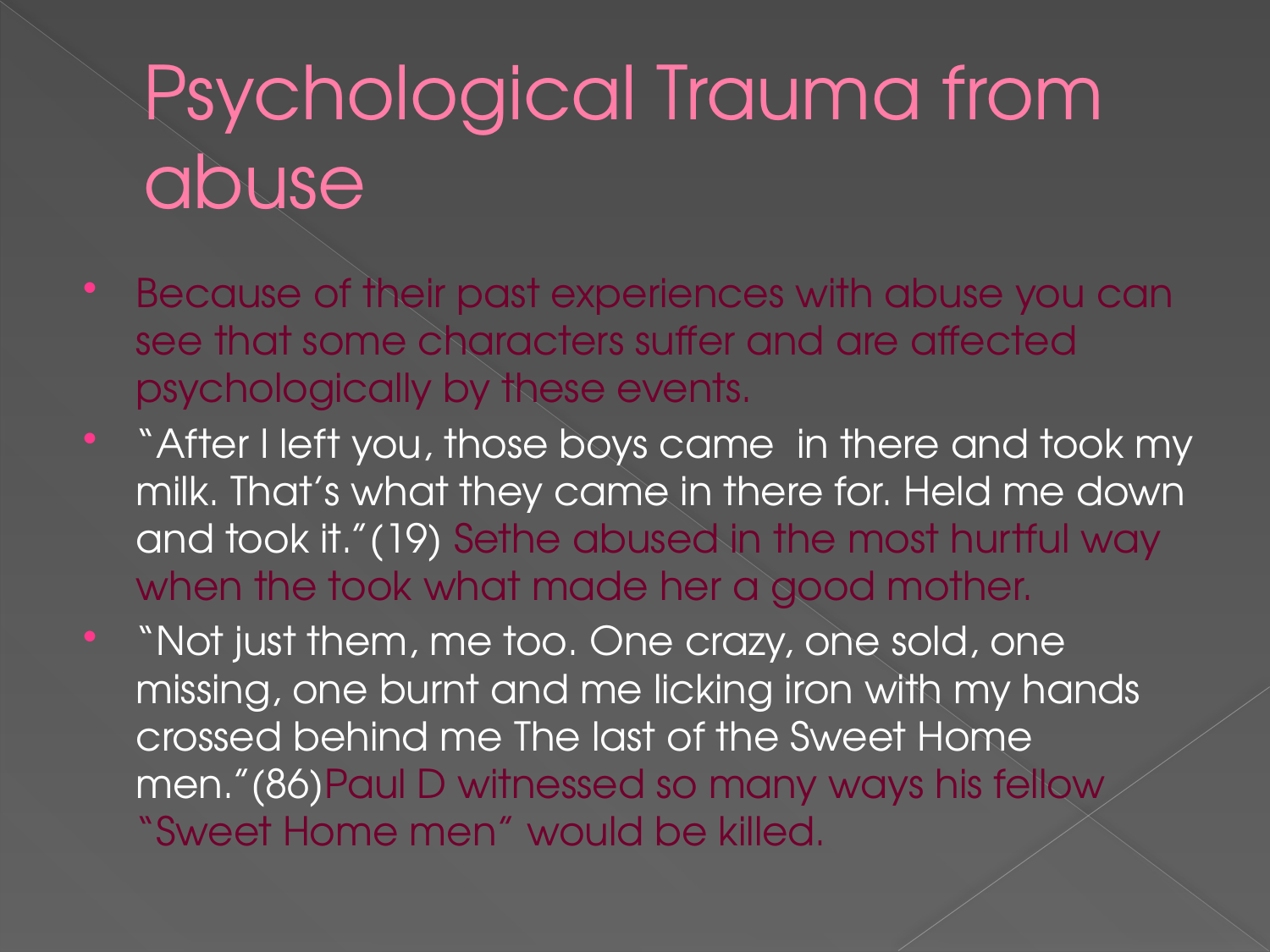

# Psychological Trauma from abuse
Because of their past experiences with abuse you can see that some characters suffer and are affected psychologically by these events.
“After I left you, those boys came  in there and took my milk. That’s what they came in there for. Held me down and took it.”(19) Sethe abused in the most hurtful way when the took what made her a good mother.
“Not just them, me too. One crazy, one sold, one missing, one burnt and me licking iron with my hands crossed behind me The last of the Sweet Home men.”(86)Paul D witnessed so many ways his fellow “Sweet Home men” would be killed.